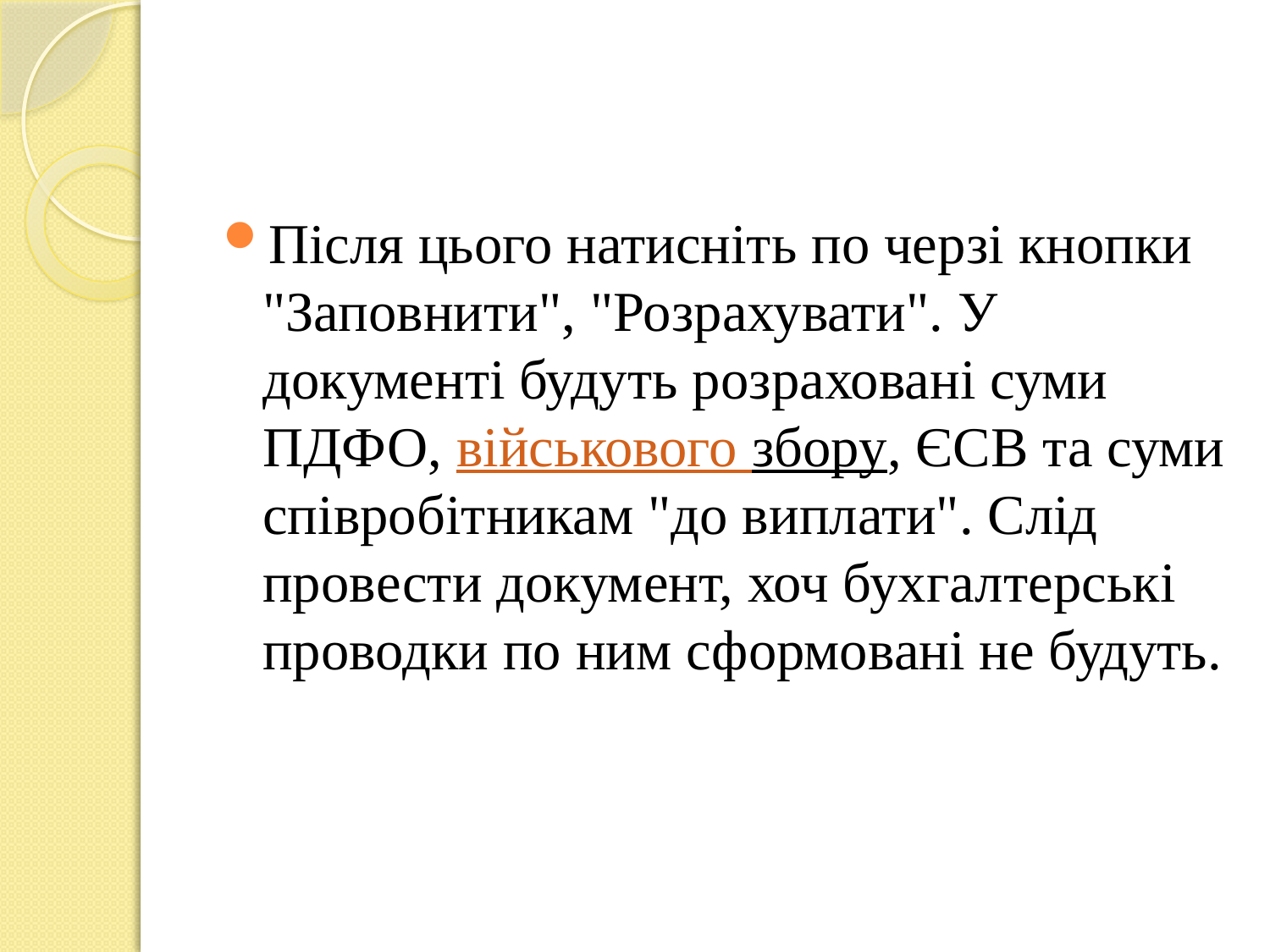

Після цього натисніть по черзі кнопки "Заповнити", "Розрахувати". У документі будуть розраховані суми ПДФО, військового збору, ЄСВ та суми співробітникам "до виплати". Слід провести документ, хоч бухгалтерські проводки по ним сформовані не будуть.